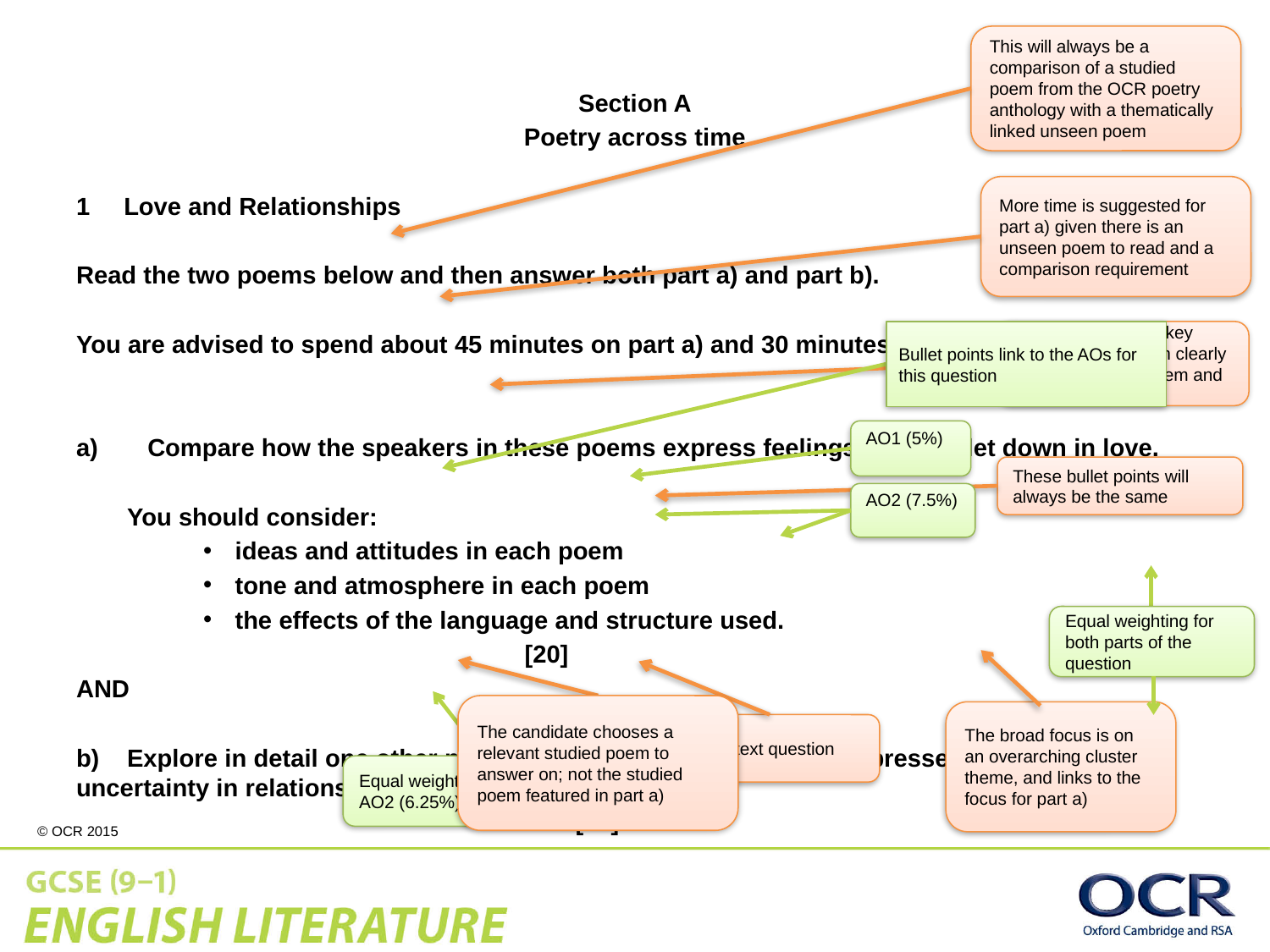

This will always be a comparison of a studied poem from the OCR poetry anthology with a thematically linked unseen poem

Section A
Poetry across time

Love and Relationships

Read the two poems below and then answer both part a) and part b).

You are advised to spend about 45 minutes on part a) and 30 minutes on part b).

Compare how the speakers in these poems express feelings of being let down in love.

	You should consider:
ideas and attitudes in each poem
tone and atmosphere in each poem
the effects of the language and structure used.
								      [20]
AND

b) 	Explore in detail one other poem from your anthology which expresses doubt or 	uncertainty in relationships.
             			 					      [20]
More time is suggested for part a) given there is an unseen poem to read and a comparison requirement
Bullet points link to the AOs for this question
The task focus is a key theme or idea which clearly links the studied poem and the unseen poem
AO1 (5%)

These bullet points will always be the same
AO2 (7.5%)

Equal weighting for both parts of the question
The candidate chooses a relevant studied poem to answer on; not the studied poem featured in part a)
The broad focus is on an overarching cluster theme, and links to the  focus for part a)
Closed text question
Equal weighting AO1 (6.25%), AO2 (6.25%)